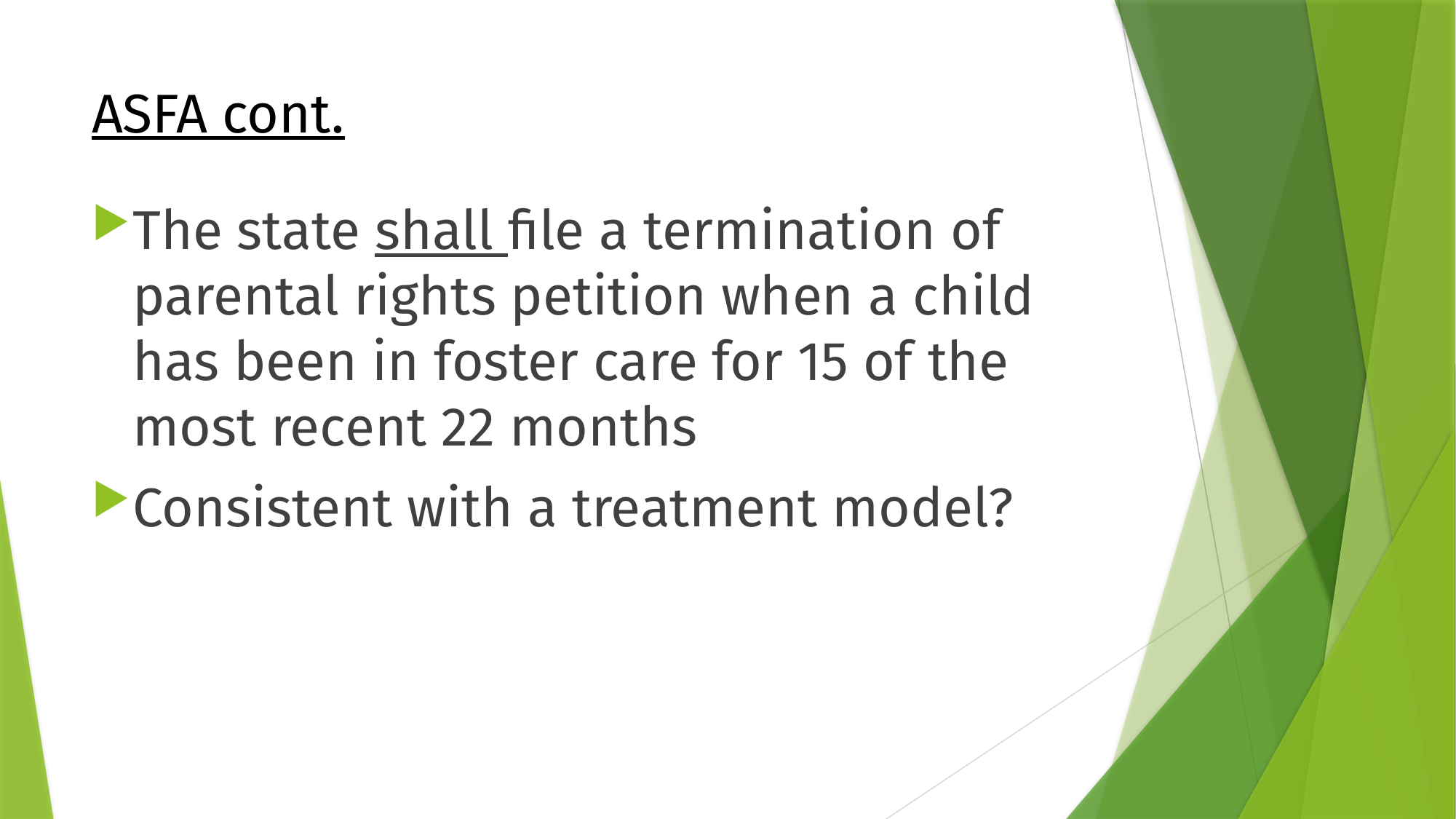

# ASFA cont.
The state shall file a termination of parental rights petition when a child has been in foster care for 15 of the most recent 22 months
Consistent with a treatment model?